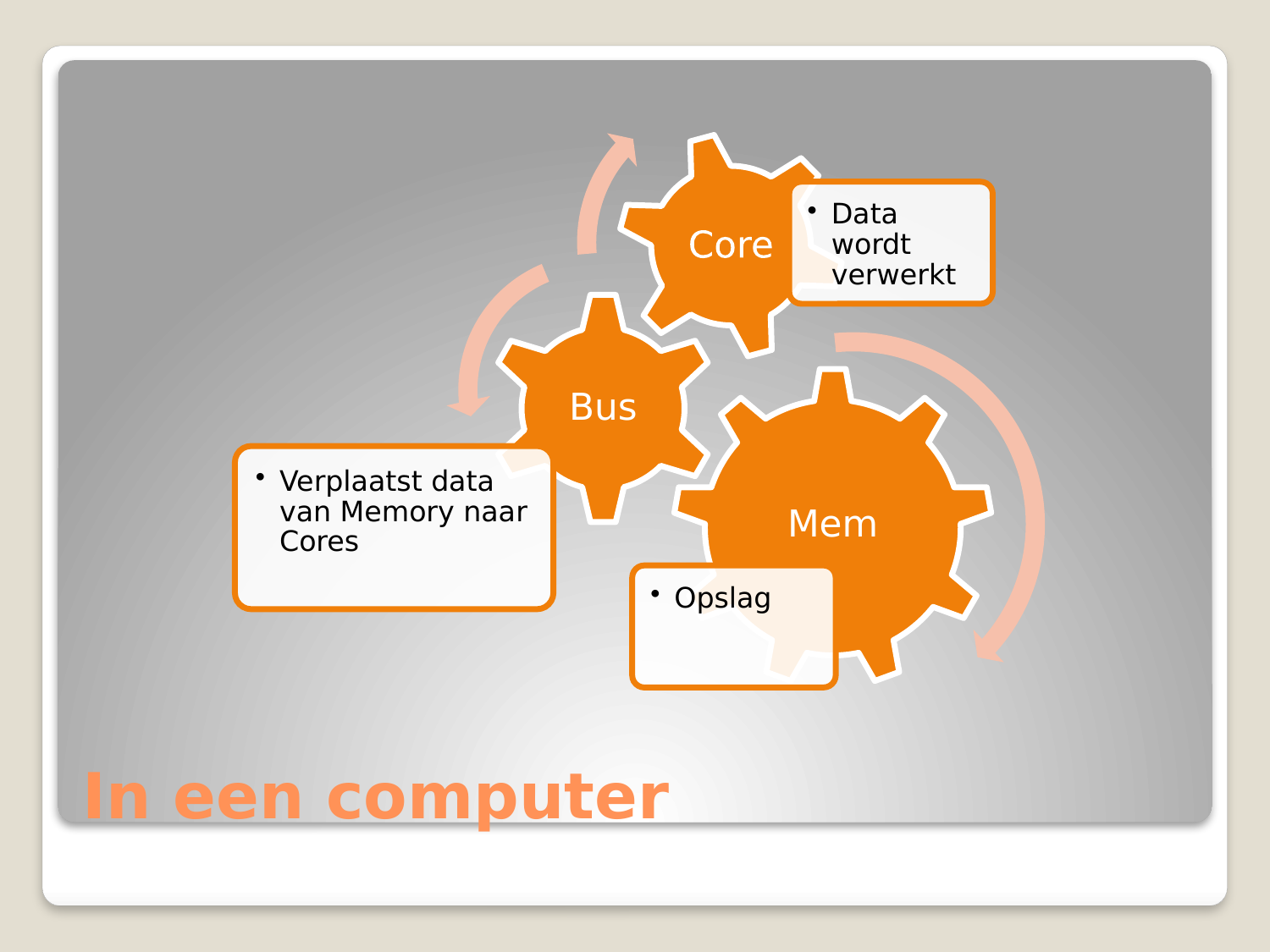

Mem
Opslag
Bus
Verplaatst data van Memory naar Cores
Core
Data wordt verwerkt
# In een computer